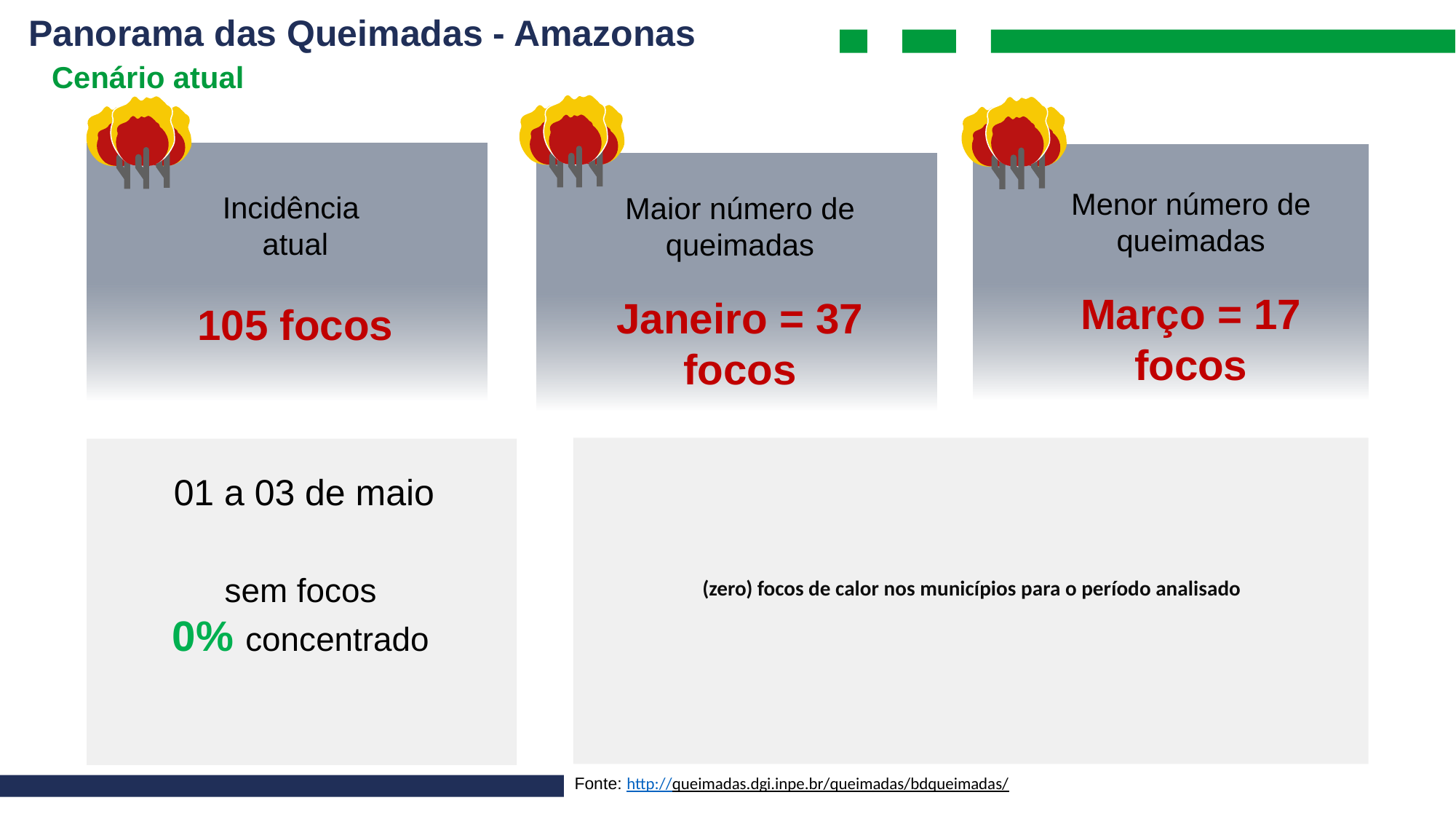

Panorama das Queimadas - Amazonas
Cenário atual

Incidência
atual

105 focos

Maior número de queimadas

Janeiro = 37 focos

Menor número de queimadas

Março = 17 focos

01 a 03 de maio
sem focos
0% concentrado
(zero) focos de calor nos municípios para o período analisado
Fonte: http://queimadas.dgi.inpe.br/queimadas/bdqueimadas/